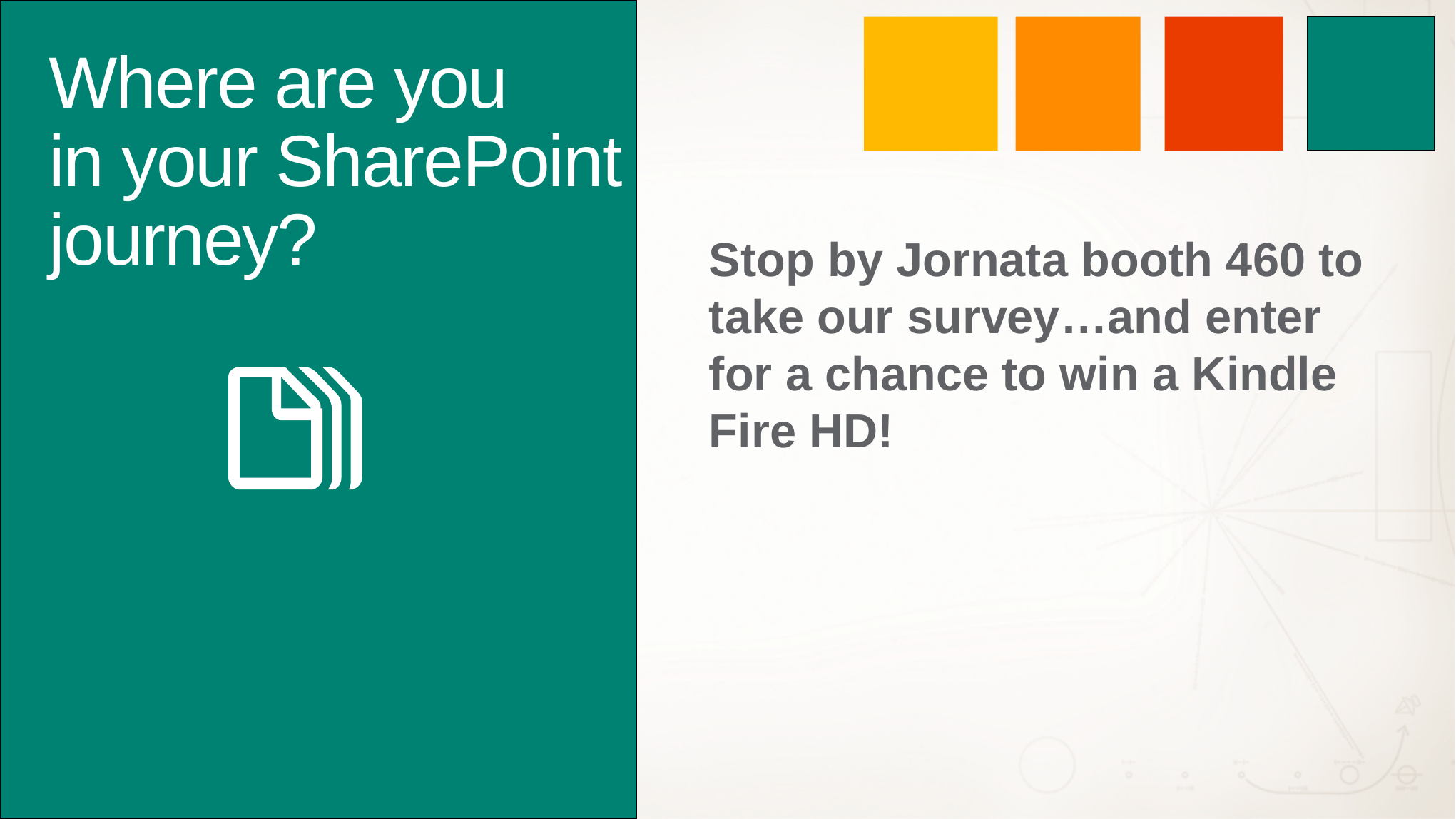

# Where are you in your SharePoint journey?
Stop by Jornata booth 460 to take our survey…and enter for a chance to win a Kindle Fire HD!